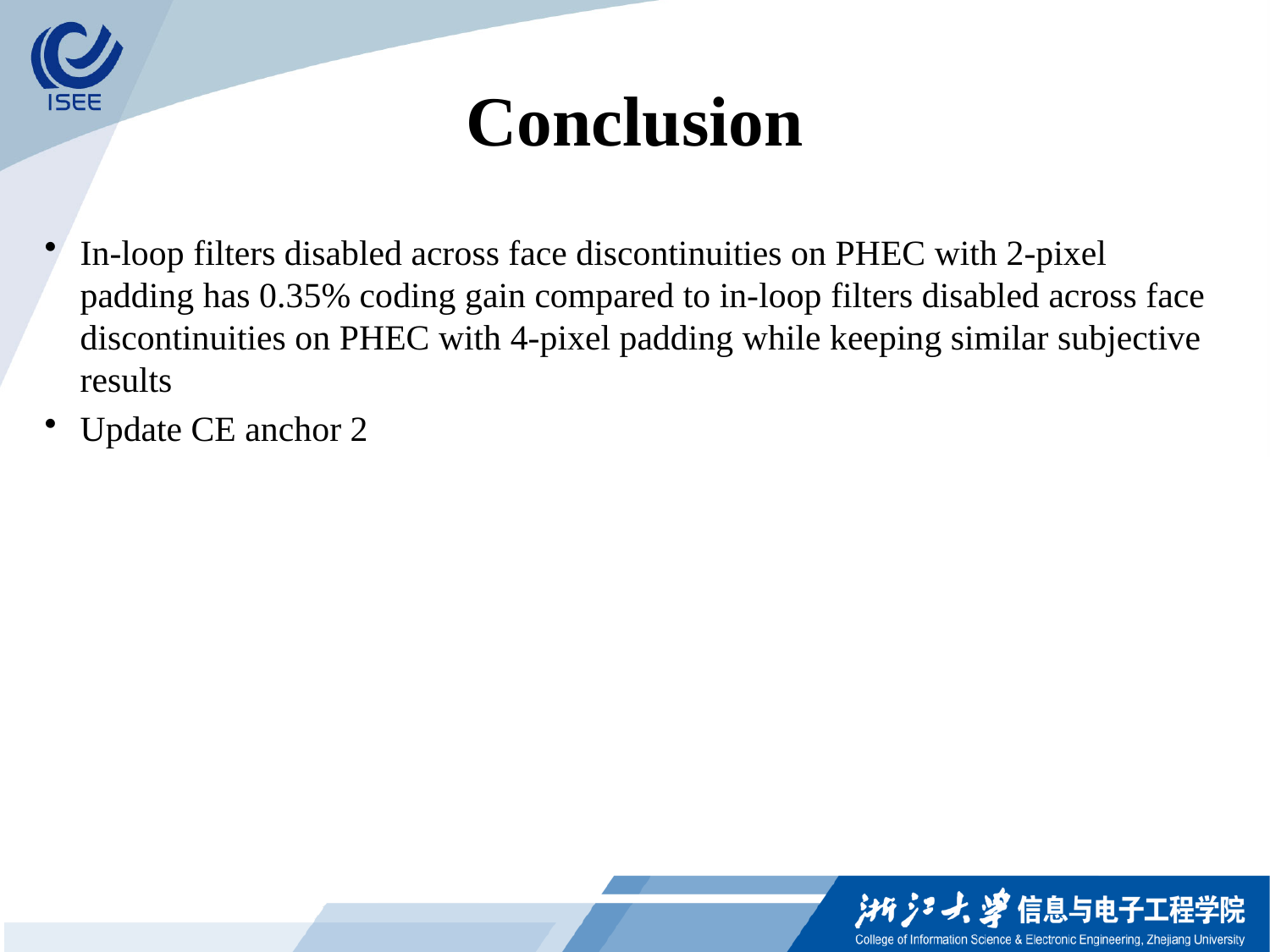

# Conclusion
In-loop filters disabled across face discontinuities on PHEC with 2-pixel padding has 0.35% coding gain compared to in-loop filters disabled across face discontinuities on PHEC with 4-pixel padding while keeping similar subjective results
Update CE anchor 2